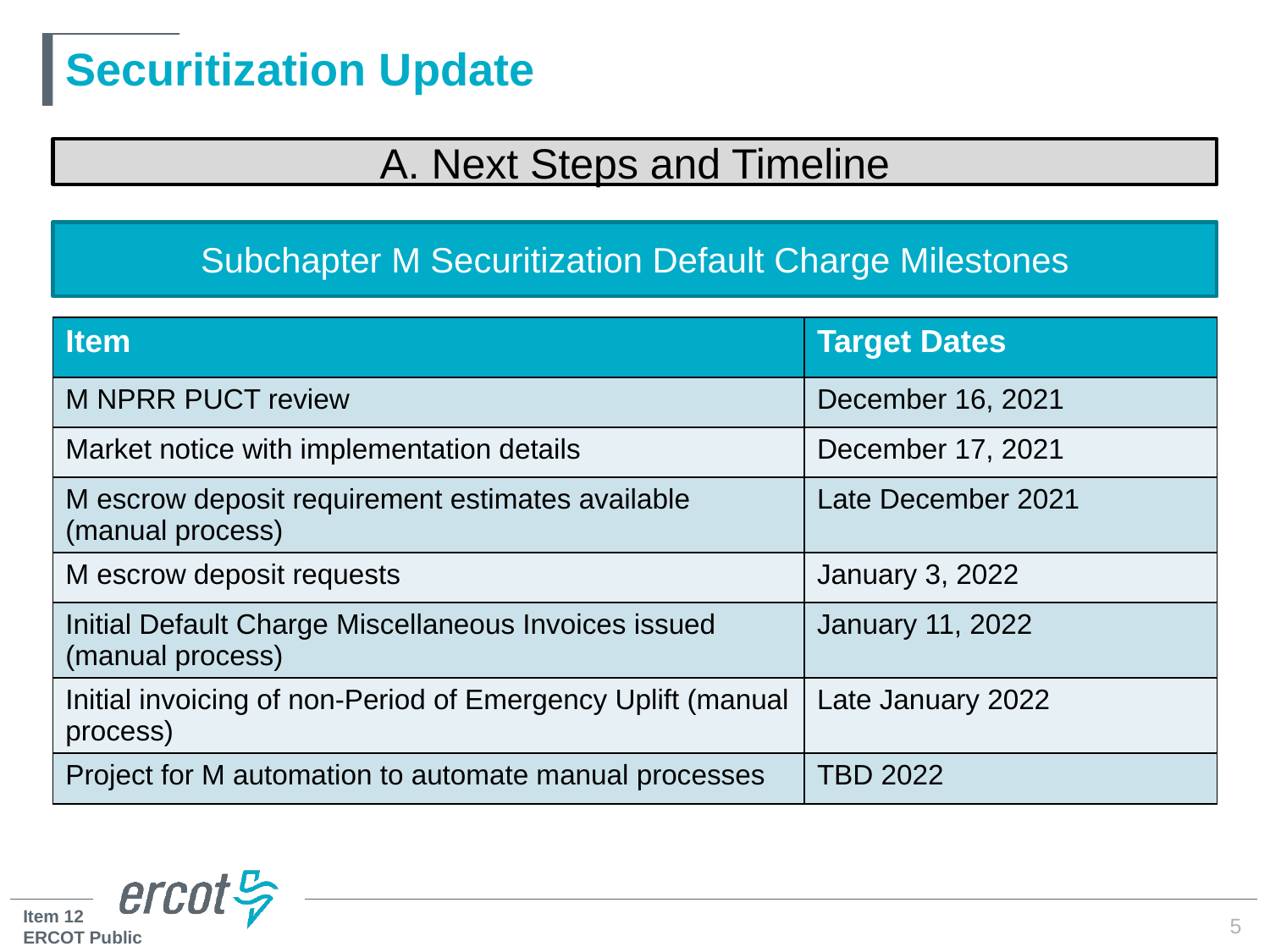

# Securitization Update
A. Next Steps and Timeline
Subchapter M Securitization Default Charge Milestones
| Item | Target Dates |
| --- | --- |
| M NPRR PUCT review | December 16, 2021 |
| Market notice with implementation details | December 17, 2021 |
| M escrow deposit requirement estimates available (manual process) | Late December 2021 |
| M escrow deposit requests | January 3, 2022 |
| Initial Default Charge Miscellaneous Invoices issued (manual process) | January 11, 2022 |
| Initial invoicing of non-Period of Emergency Uplift (manual process) | Late January 2022 |
| Project for M automation to automate manual processes | TBD 2022 |
5